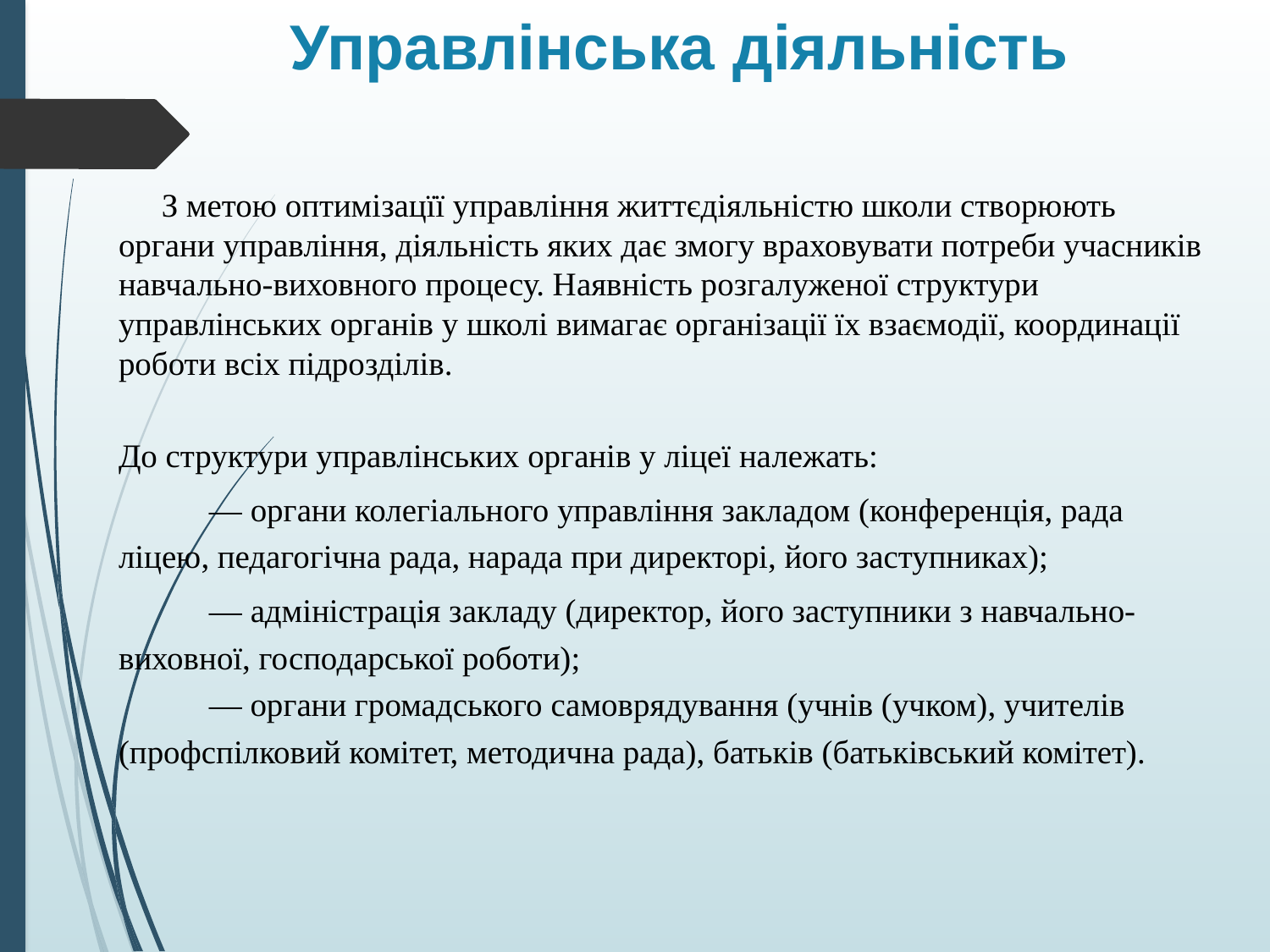

# Управлінська діяльність
	З метою оптимізацїї управління життєдіяльністю школи створюють органи управління, діяльність яких дає змогу враховувати потреби учасників навчально-виховного процесу. Наявність розгалуженої структури управлінських органів у школі вимагає організації їх взаємодії, координації роботи всіх підрозділів.
До структури управлінських органів у ліцеї належать:
           — органи колегіального управління закладом (конференція, рада ліцею, педагогічна рада, нарада при директорі, його заступниках);
           — адміністрація закладу (директор, його заступники з навчально-виховної, господарської роботи);
           — органи громадського самоврядування (учнів (учком), учителів (профспілковий комітет, методична рада), батьків (батьківський комітет).